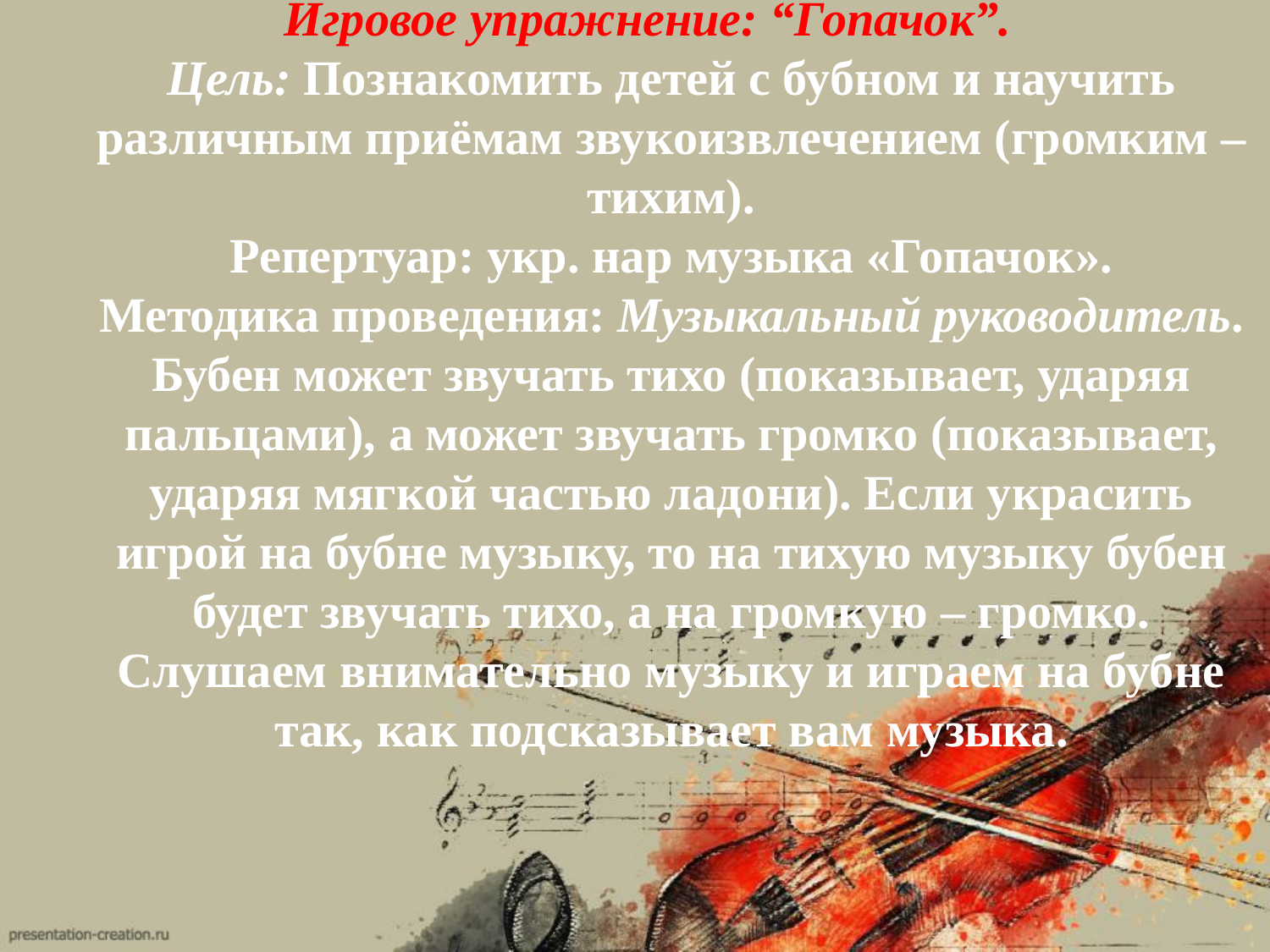

# Игровое упражнение: “Гопачок”. Цель: Познакомить детей с бубном и научить различным приёмам звукоизвлечением (громким – тихим). Репертуар: укр. нар музыка «Гопачок». Методика проведения: Музыкальный руководитель. Бубен может звучать тихо (показывает, ударяя пальцами), а может звучать громко (показывает, ударяя мягкой частью ладони). Если украсить игрой на бубне музыку, то на тихую музыку бубен будет звучать тихо, а на громкую – громко. Слушаем внимательно музыку и играем на бубне так, как подсказывает вам музыка.